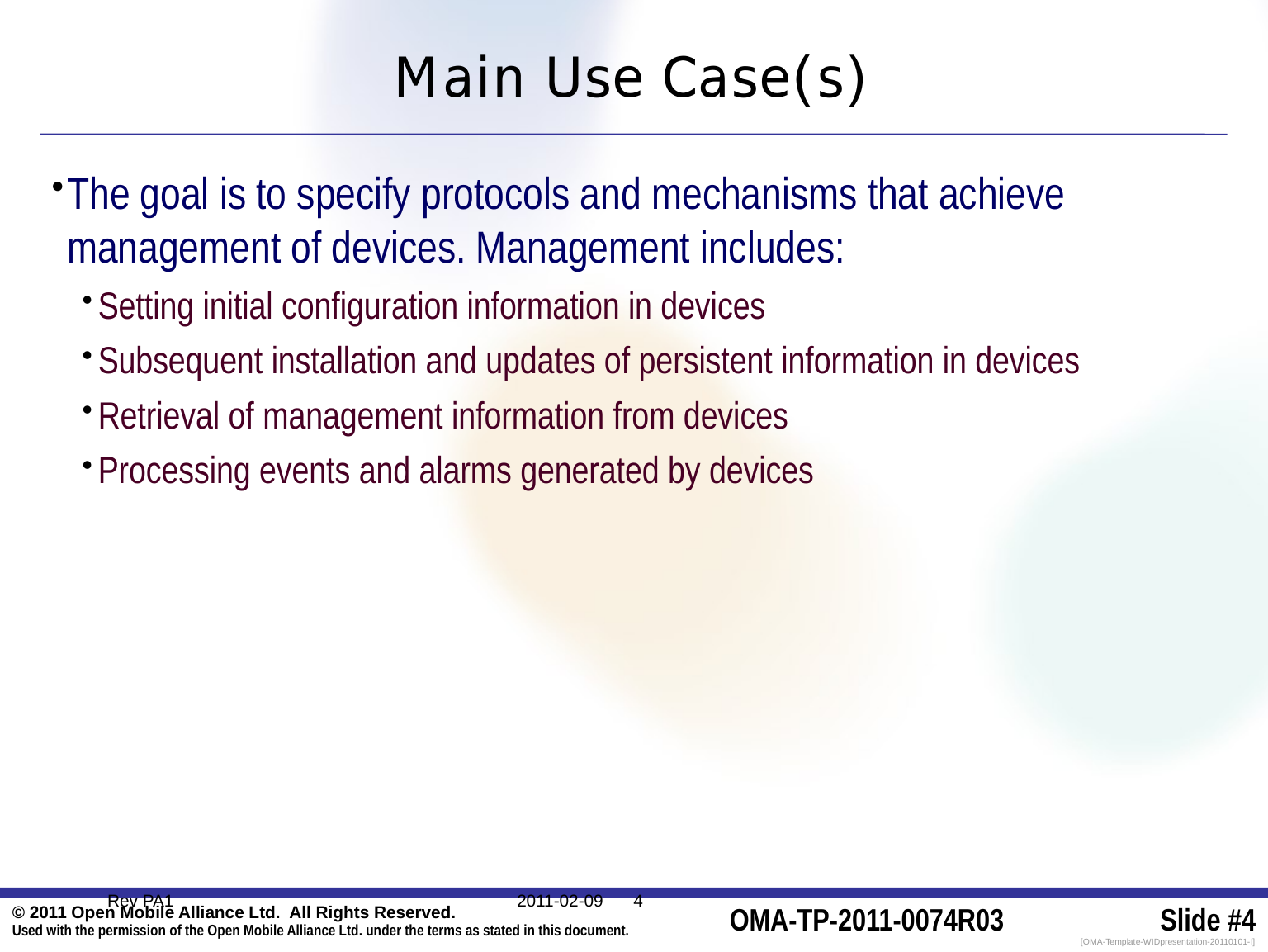

# Main Use Case(s)
The goal is to specify protocols and mechanisms that achieve management of devices. Management includes:
Setting initial configuration information in devices
Subsequent installation and updates of persistent information in devices
Retrieval of management information from devices
Processing events and alarms generated by devices